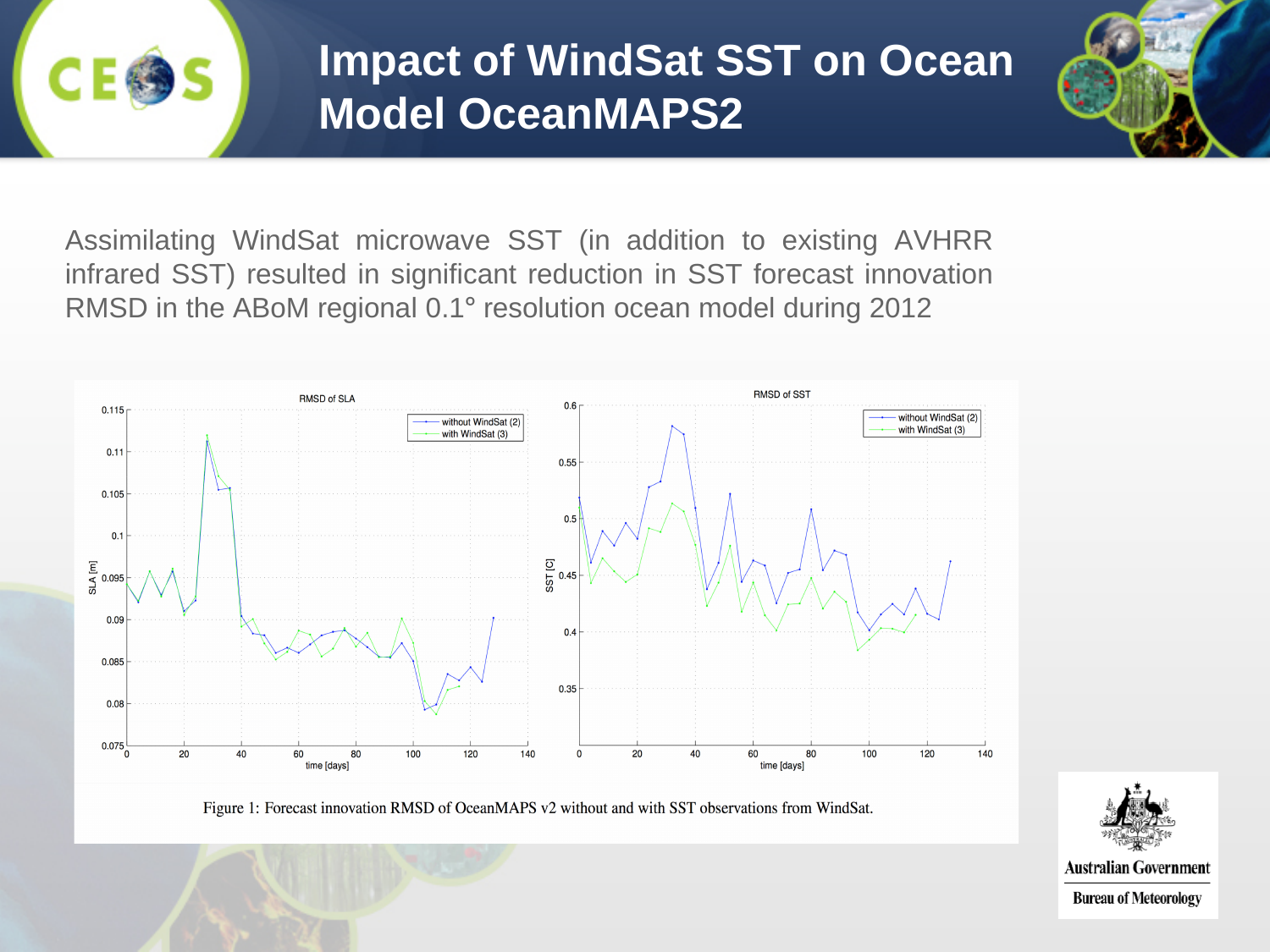

# Impact of WindSat SST on Ocean Model OceanMAPS2
Assimilating WindSat microwave SST (in addition to existing AVHRR infrared SST) resulted in significant reduction in SST forecast innovation RMSD in the ABoM regional 0.1° resolution ocean model during 2012